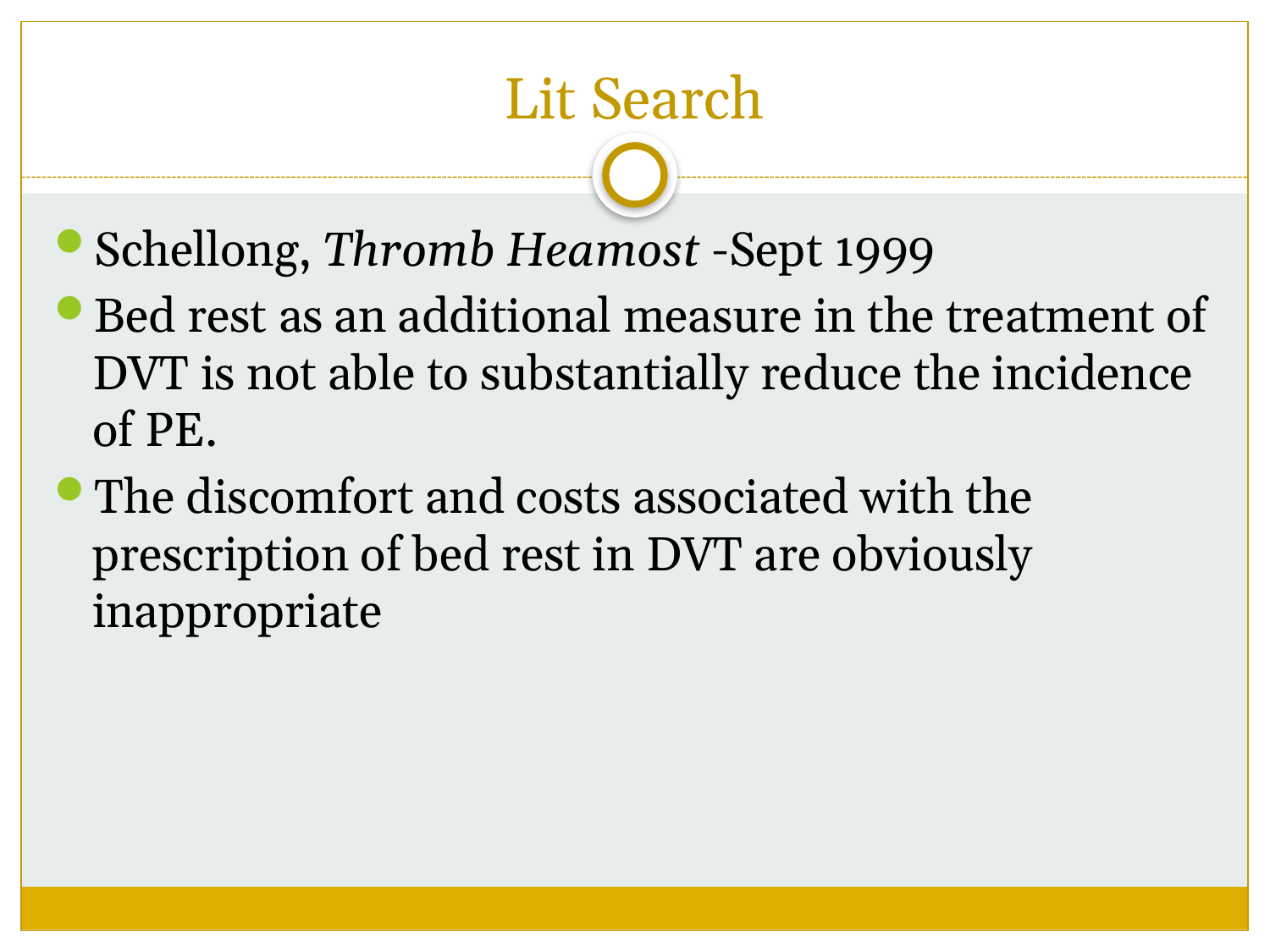

# Lit Search
Schellong, Thromb Heamost -Sept 1999
Bed rest as an additional measure in the treatment of DVT is not able to substantially reduce the incidence of PE.
The discomfort and costs associated with the prescription of bed rest in DVT are obviously inappropriate